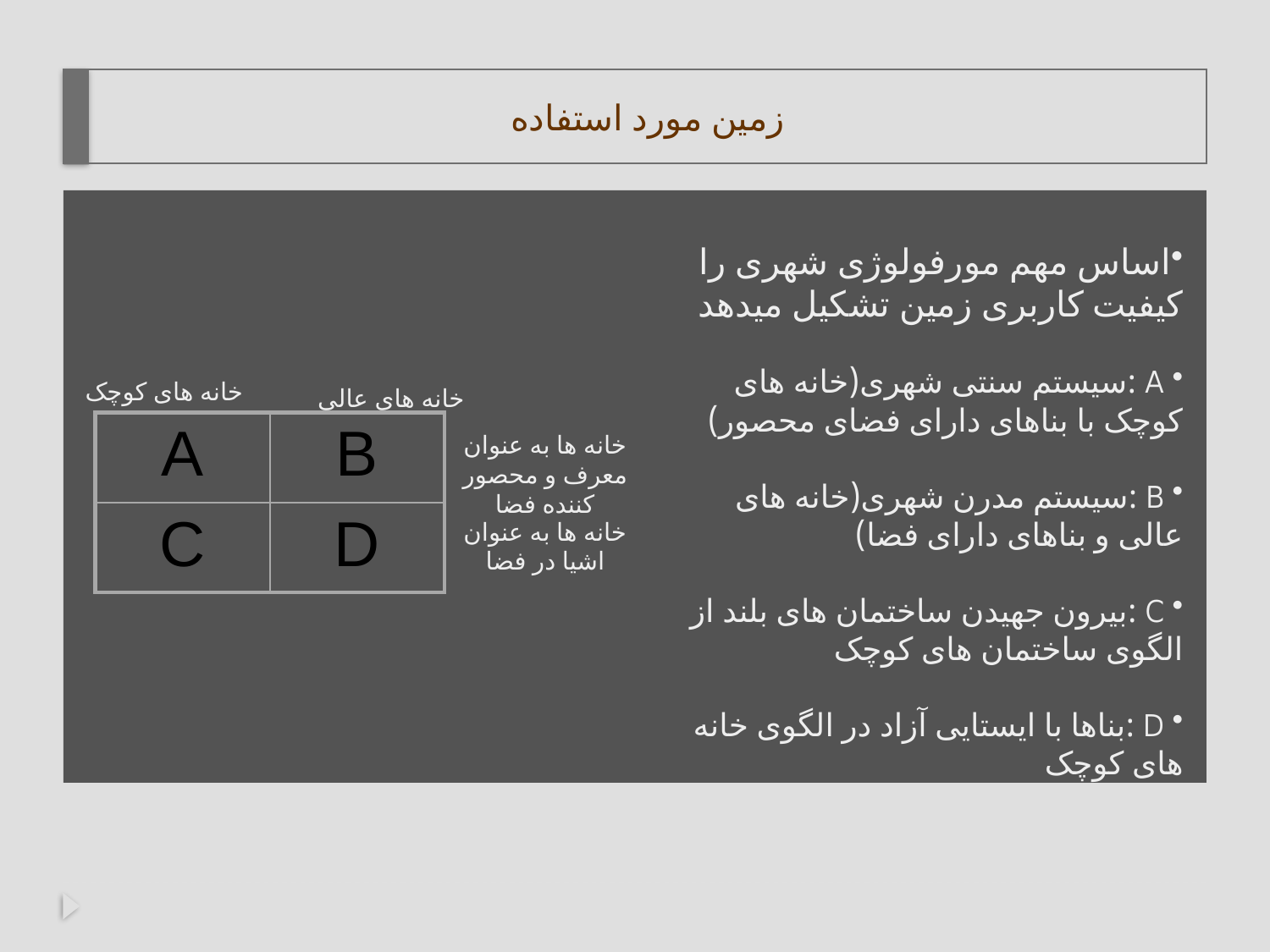

# kngwfdtrwedesestrwedtrsedtrw
زمین مورد استفاده

اساس مهم مورفولوژی شهری را کیفیت کاربری زمین تشکیل میدهد

 A :سیستم سنتی شهری(خانه های کوچک با بناهای دارای فضای محصور)

 B :سیستم مدرن شهری(خانه های عالی و بناهای دارای فضا)

 C :بیرون جهیدن ساختمان های بلند از الگوی ساختمان های کوچک

 D :بناها با ایستایی آزاد در الگوی خانه های کوچک

خانه های کوچک
خانه های عالی
| A | B |
| --- | --- |
| C | D |
خانه ها به عنوان معرف و محصور کننده فضا
خانه ها به عنوان اشیا در فضا